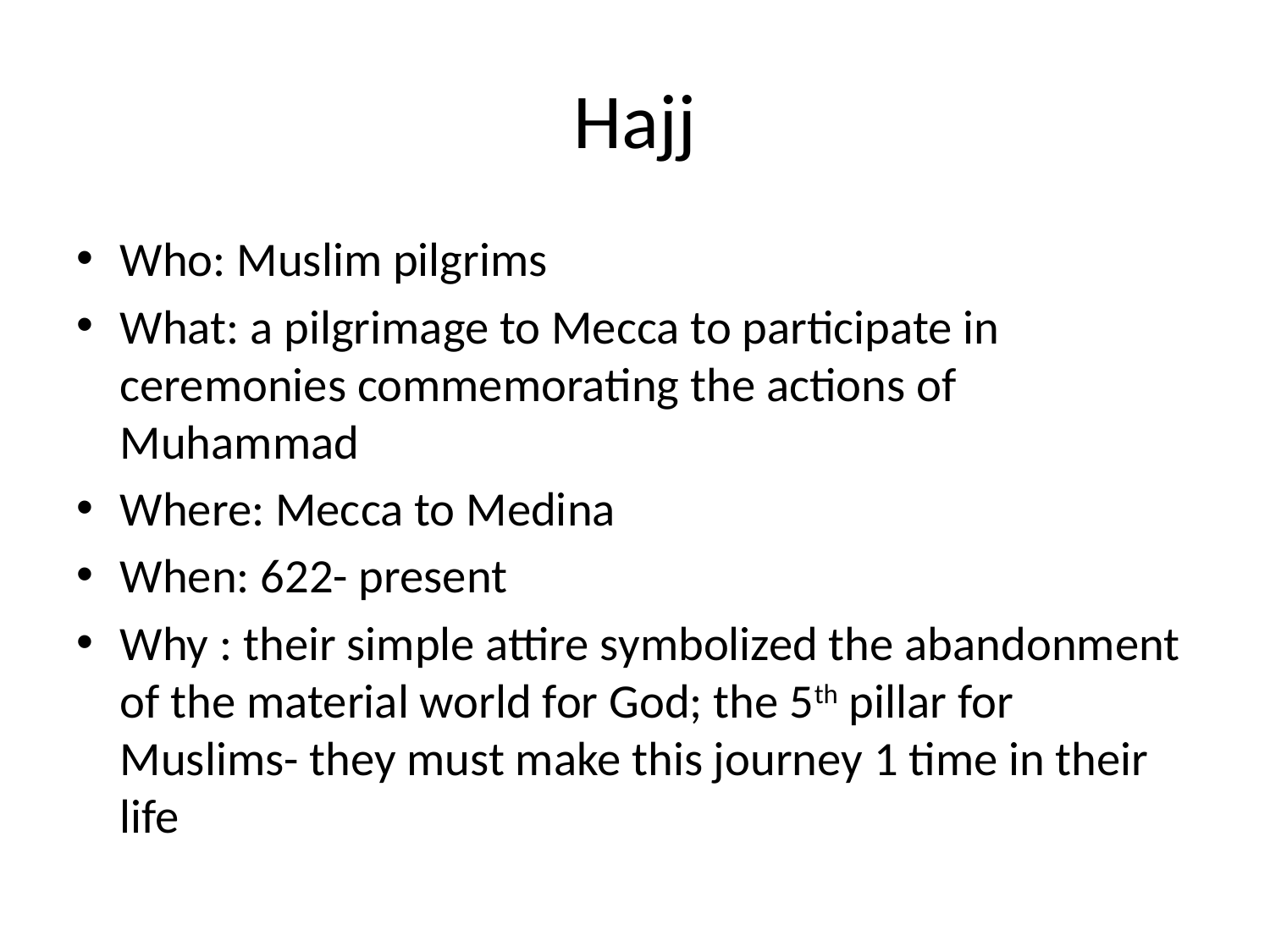

# Hajj
Who: Muslim pilgrims
What: a pilgrimage to Mecca to participate in ceremonies commemorating the actions of Muhammad
Where: Mecca to Medina
When: 622- present
Why : their simple attire symbolized the abandonment of the material world for God; the 5th pillar for Muslims- they must make this journey 1 time in their life